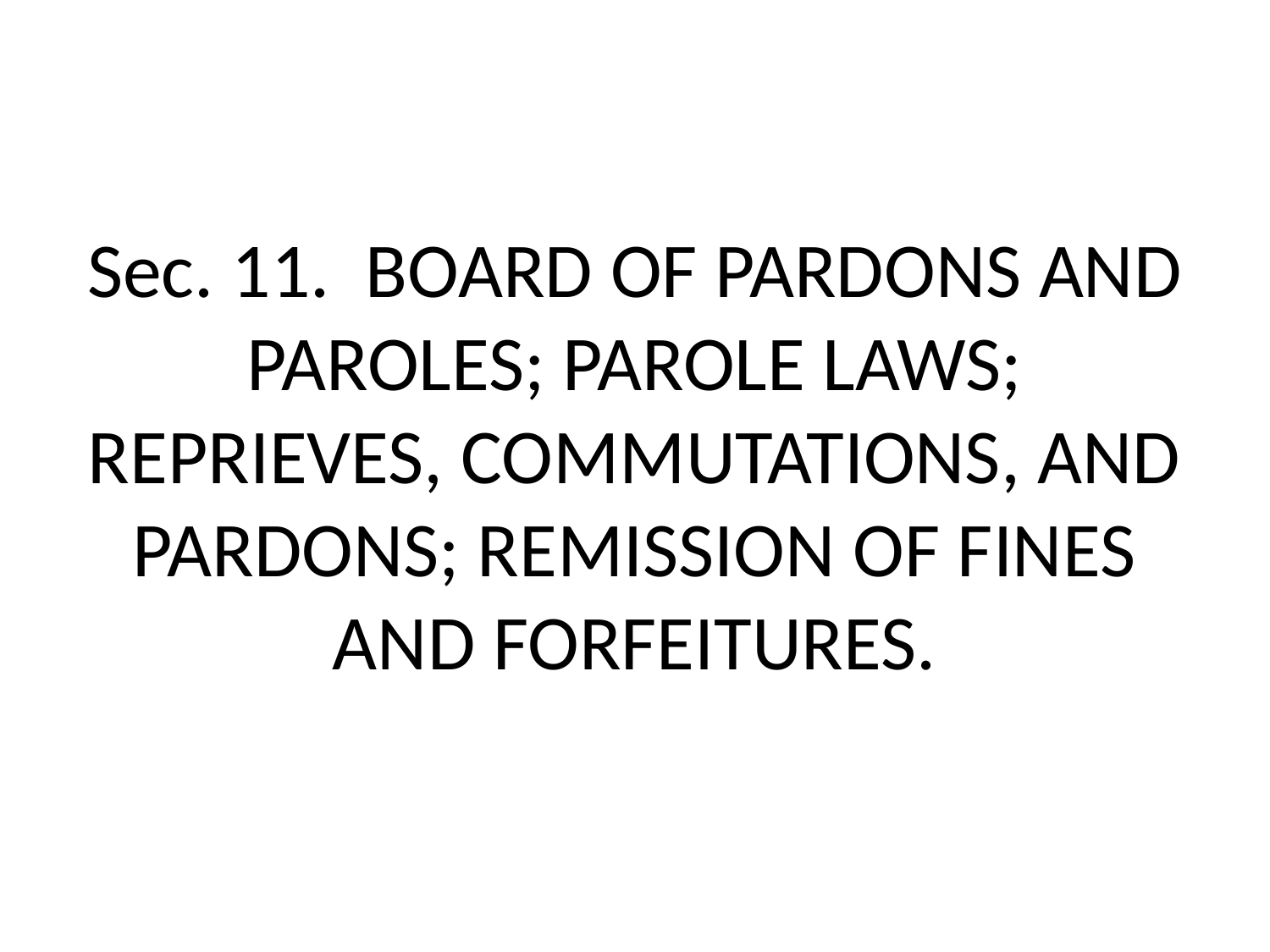

# Sec. 11.  BOARD OF PARDONS AND PAROLES; PAROLE LAWS; REPRIEVES, COMMUTATIONS, AND PARDONS; REMISSION OF FINES AND FORFEITURES.